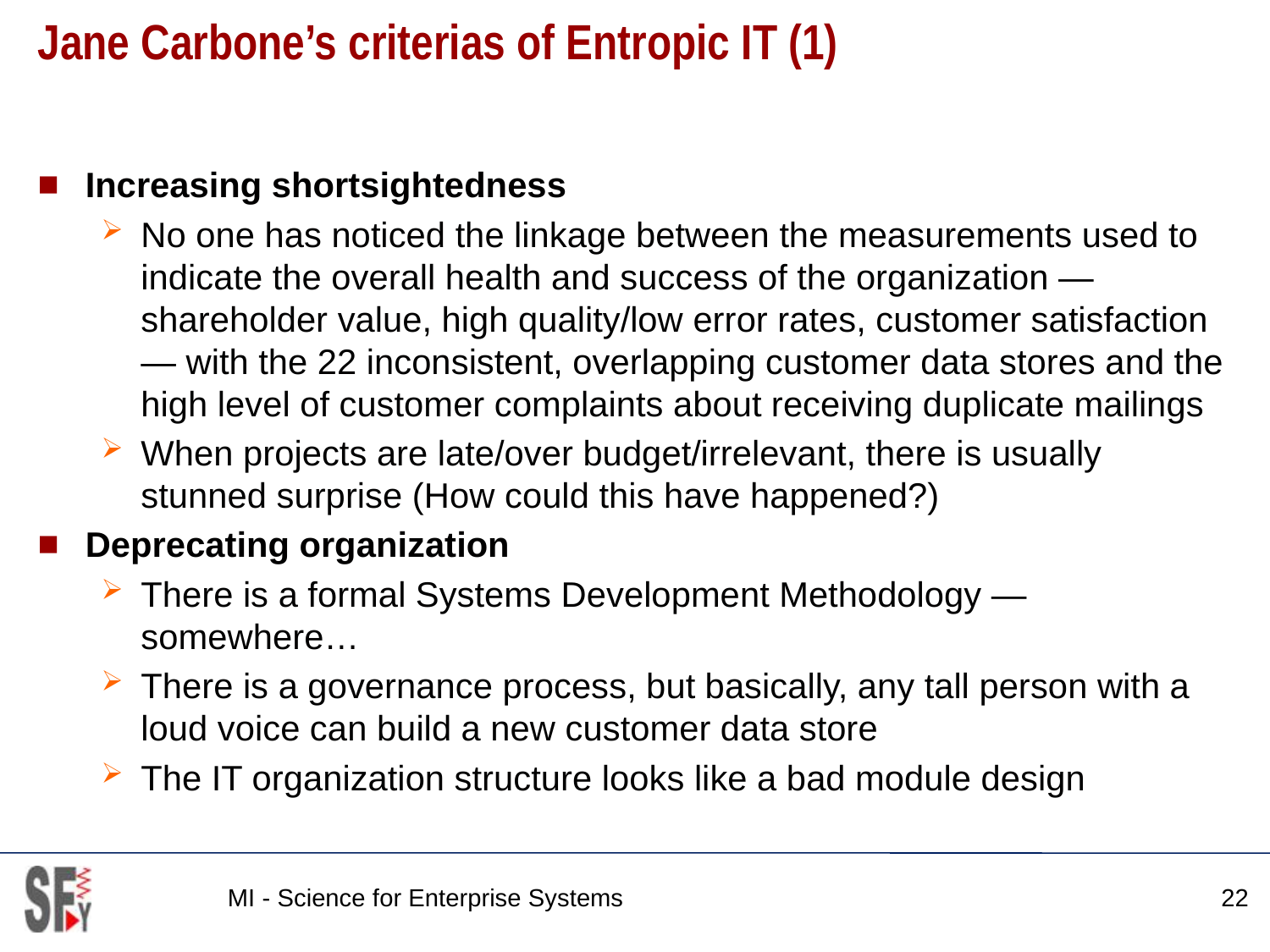

# Jane Carbone’s criterias of Entropic IT (1)
Increasing shortsightedness
No one has noticed the linkage between the measurements used to indicate the overall health and success of the organization — shareholder value, high quality/low error rates, customer satisfaction — with the 22 inconsistent, overlapping customer data stores and the high level of customer complaints about receiving duplicate mailings
When projects are late/over budget/irrelevant, there is usually stunned surprise (How could this have happened?)
Deprecating organization
There is a formal Systems Development Methodology — somewhere…
There is a governance process, but basically, any tall person with a loud voice can build a new customer data store
The IT organization structure looks like a bad module design
MI - Science for Enterprise Systems
22